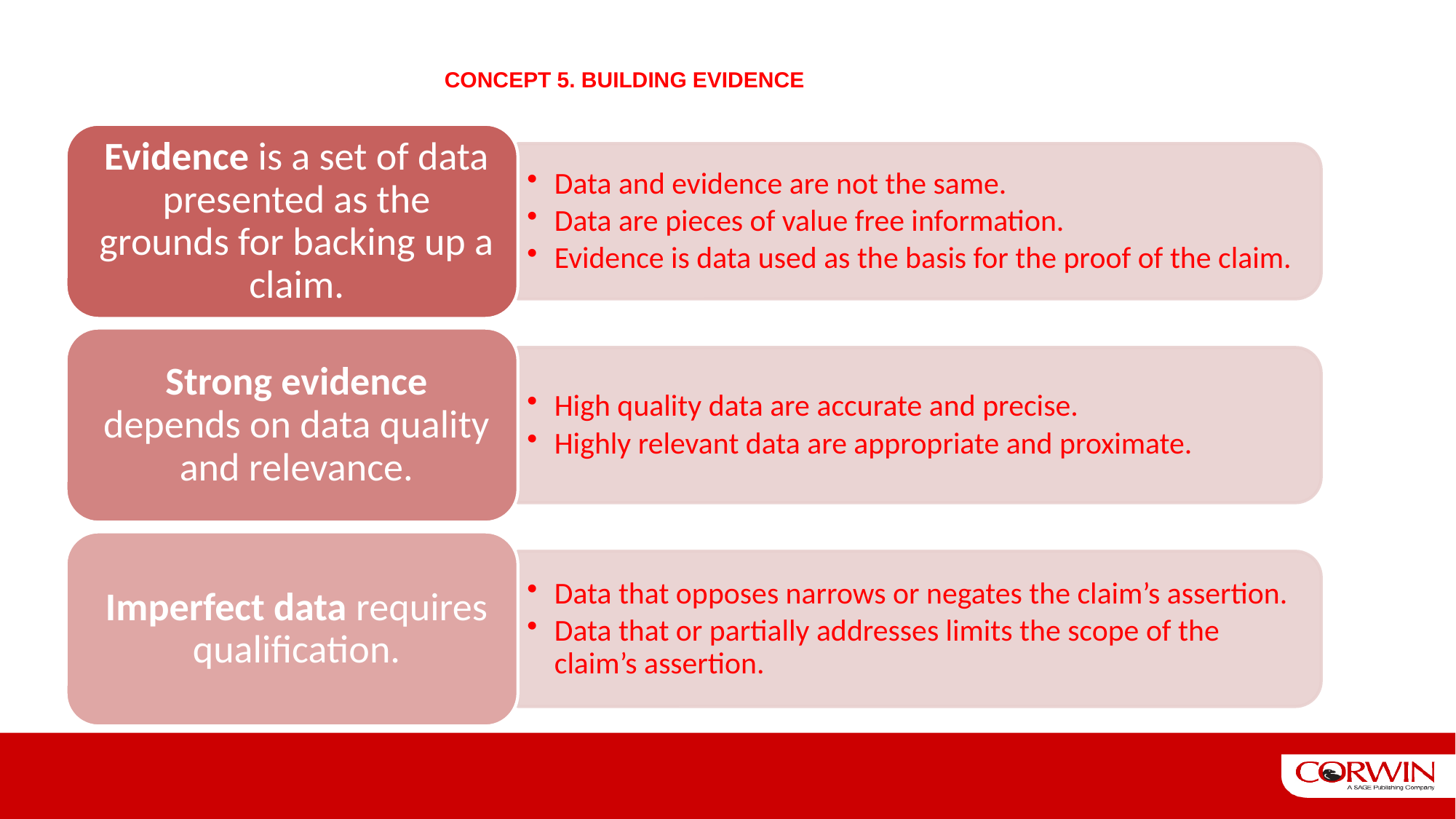

CONCEPT 5. BUILDING EVIDENCE
Data and evidence are not the same.
Data are pieces of value free information.
Evidence is data used as the basis for the proof of the claim.
Evidence is a set of data presented as the grounds for backing up a claim.
High quality data are accurate and precise.
Highly relevant data are appropriate and proximate.
Strong evidence depends on data quality and relevance.
Data that opposes narrows or negates the claim’s assertion.
Data that or partially addresses limits the scope of the claim’s assertion.
Imperfect data requires qualification.